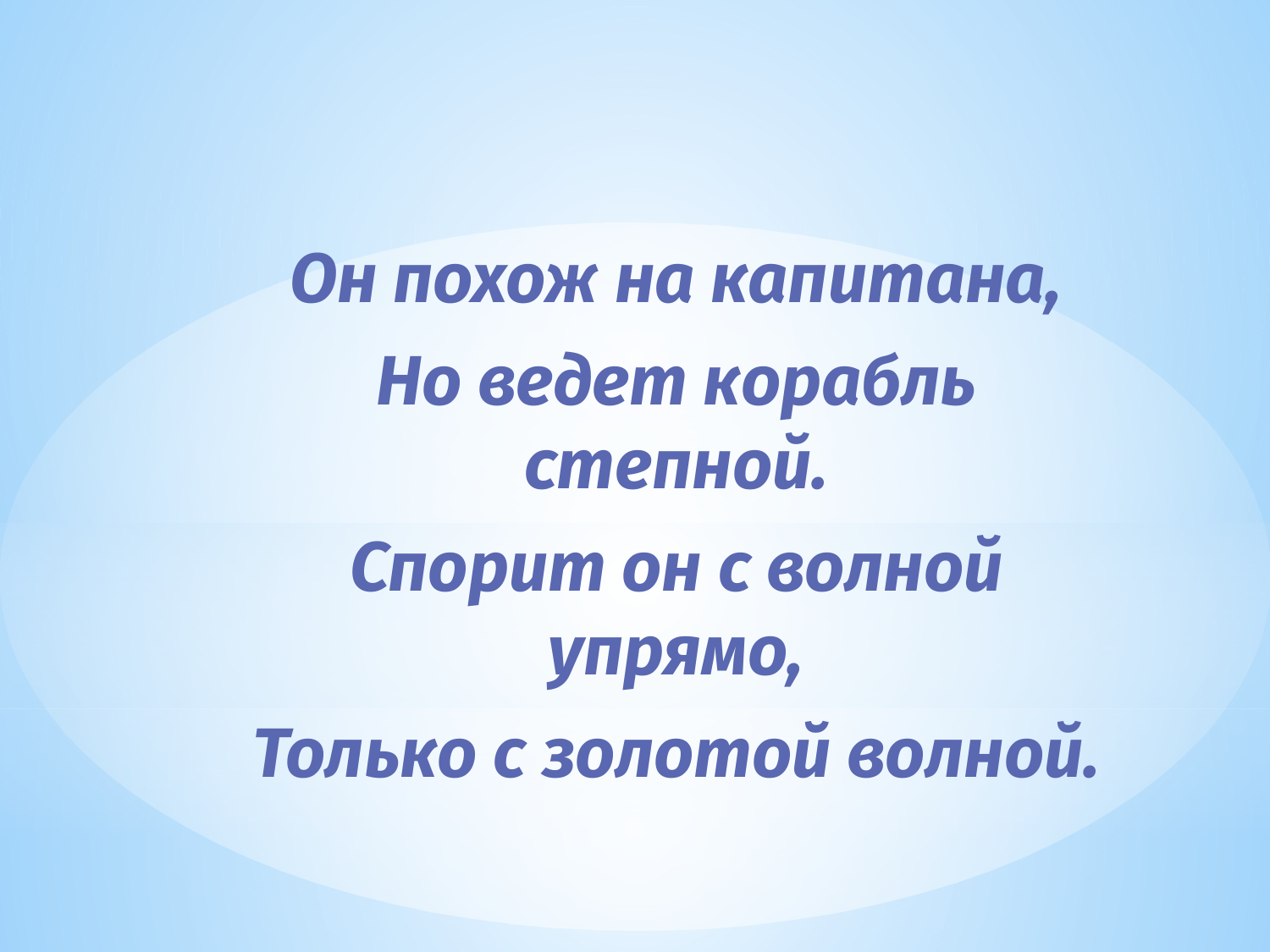

Он похож на капитана,
Но ведет корабль степной.
Спорит он с волной упрямо,
Только с золотой волной.

#